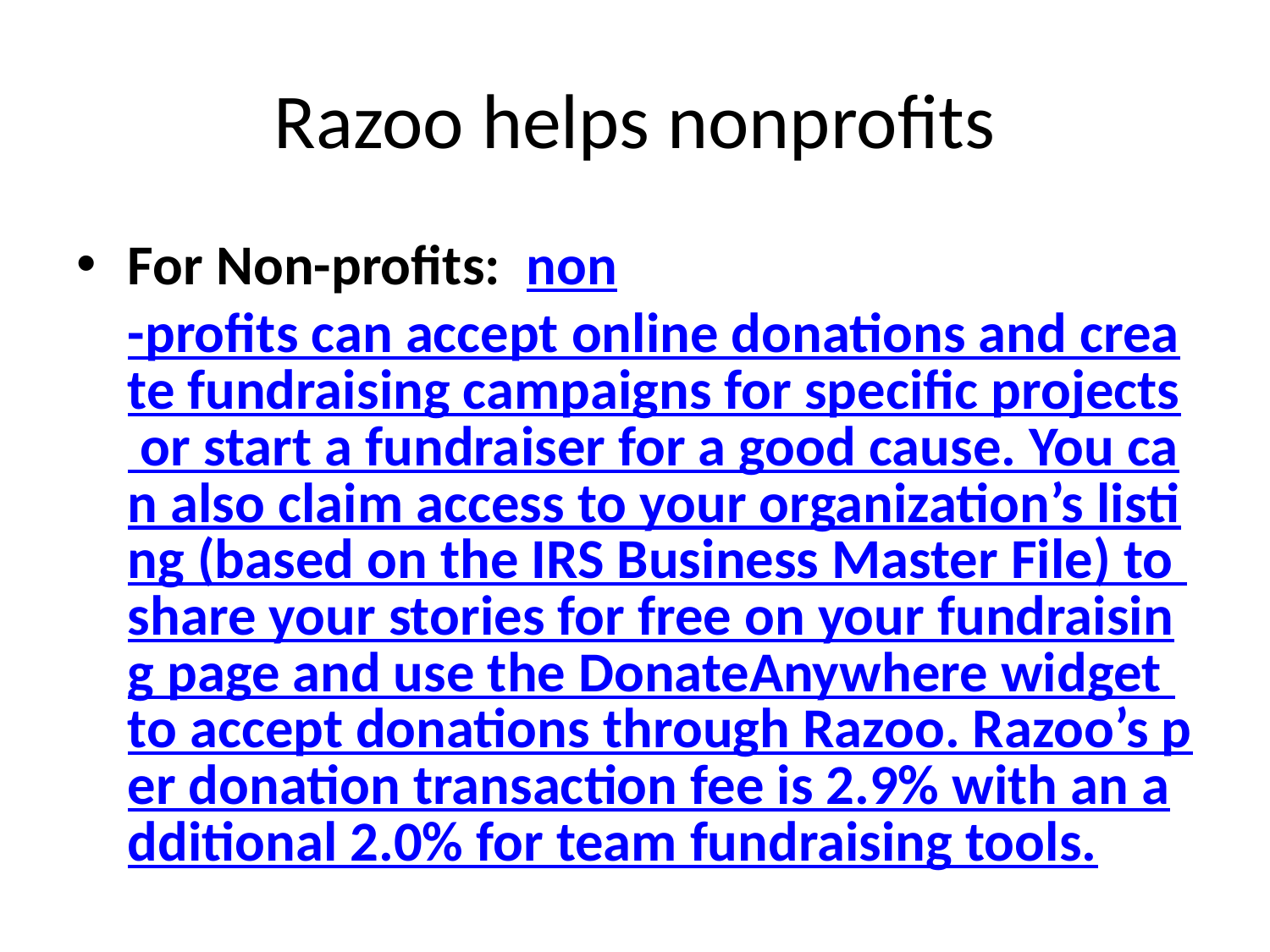

# Razoo helps nonprofits
For Non-profits:  non-profits can accept online donations and create fundraising campaigns for specific projects or start a fundraiser for a good cause. You can also claim access to your organization’s listing (based on the IRS Business Master File) to share your stories for free on your fundraising page and use the DonateAnywhere widget to accept donations through Razoo. Razoo’s per donation transaction fee is 2.9% with an additional 2.0% for team fundraising tools.